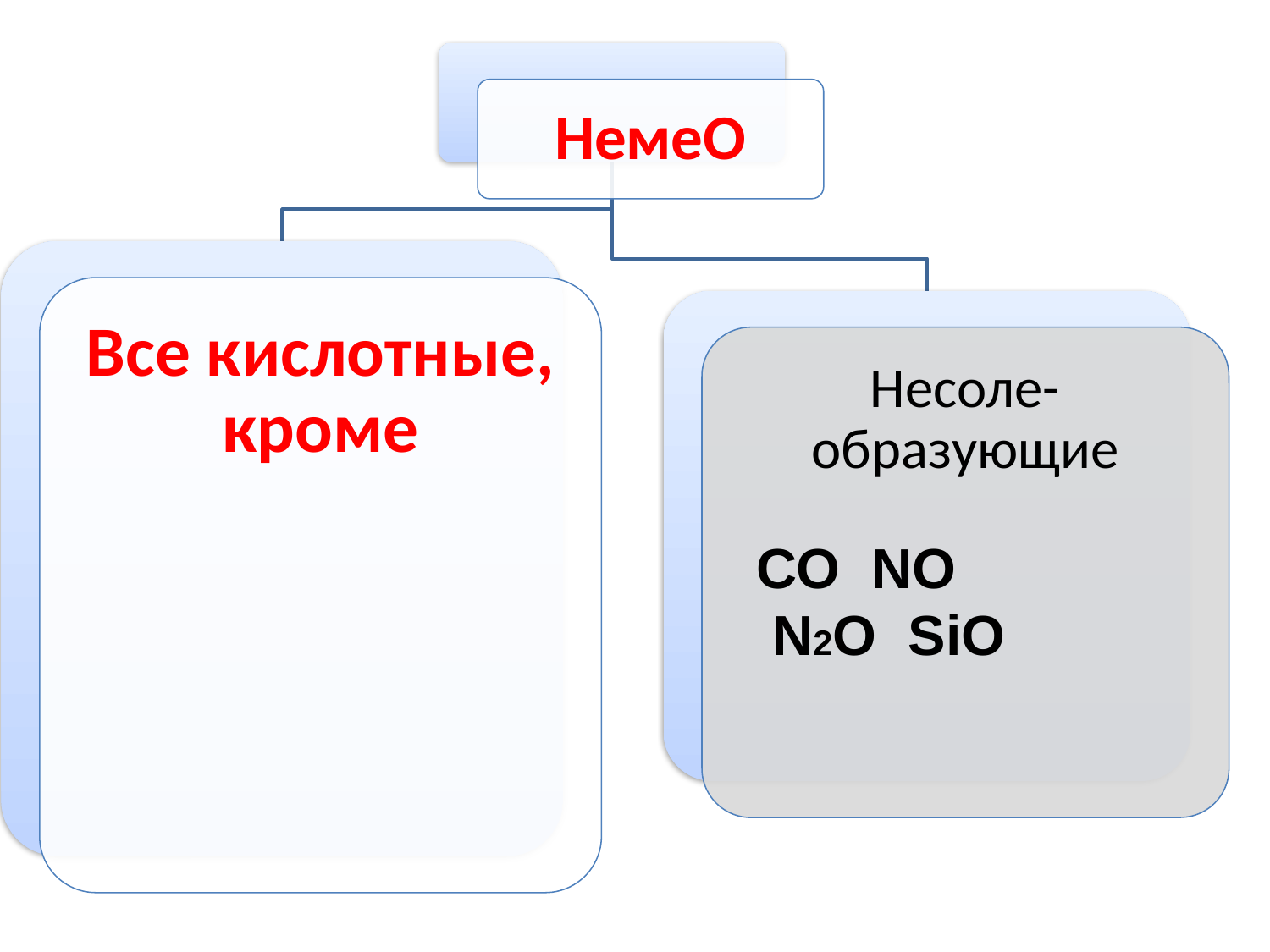

НемеО
Все кислотные,
кроме
Несоле-
образующие
СО  NO
 N2O  SiO